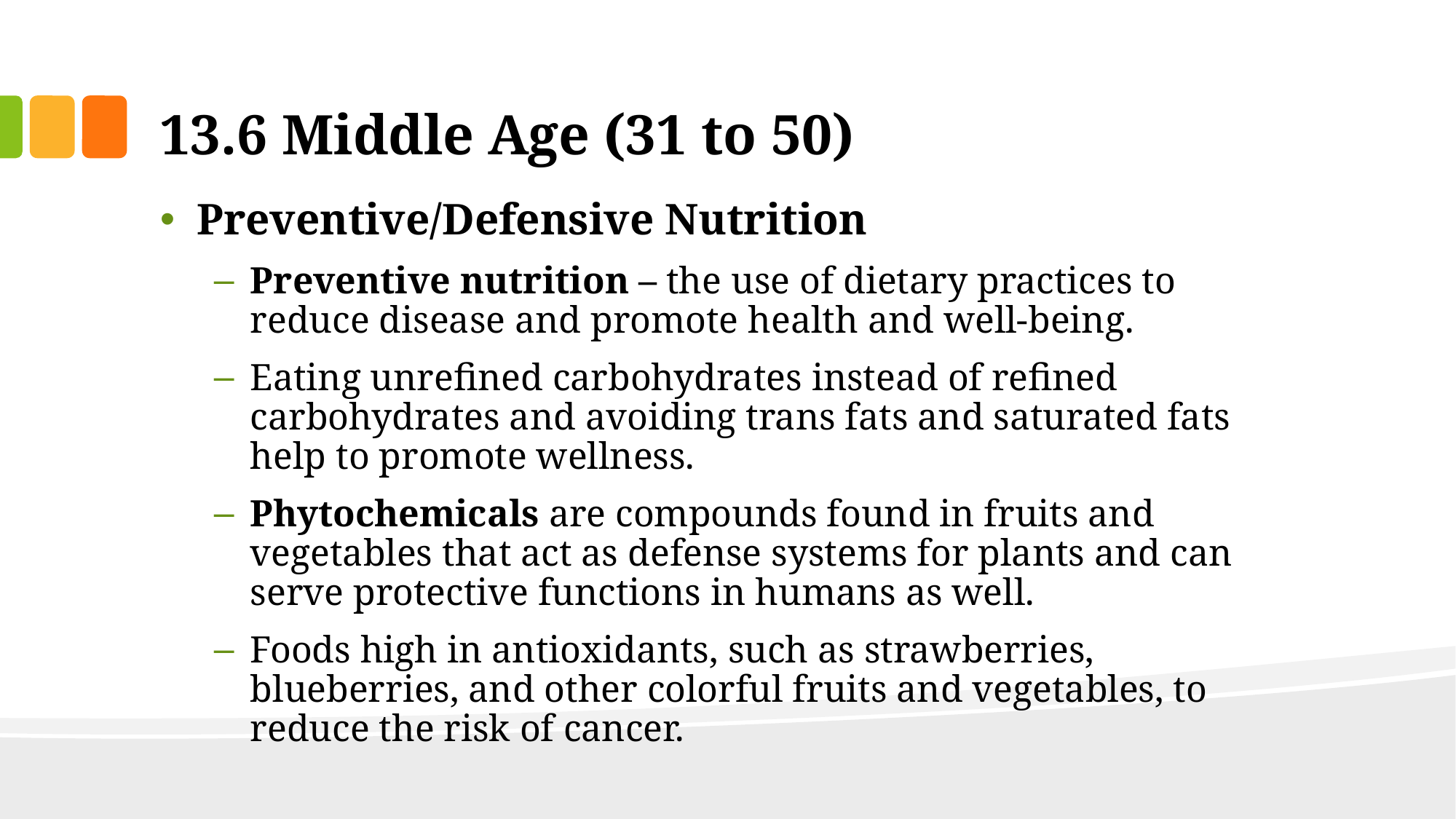

# 13.6 Middle Age (31 to 50)
Preventive/Defensive Nutrition
Preventive nutrition – the use of dietary practices to reduce disease and promote health and well-being.
Eating unrefined carbohydrates instead of refined carbohydrates and avoiding trans fats and saturated fats help to promote wellness.
Phytochemicals are compounds found in fruits and vegetables that act as defense systems for plants and can serve protective functions in humans as well.
Foods high in antioxidants, such as strawberries, blueberries, and other colorful fruits and vegetables, to reduce the risk of cancer.